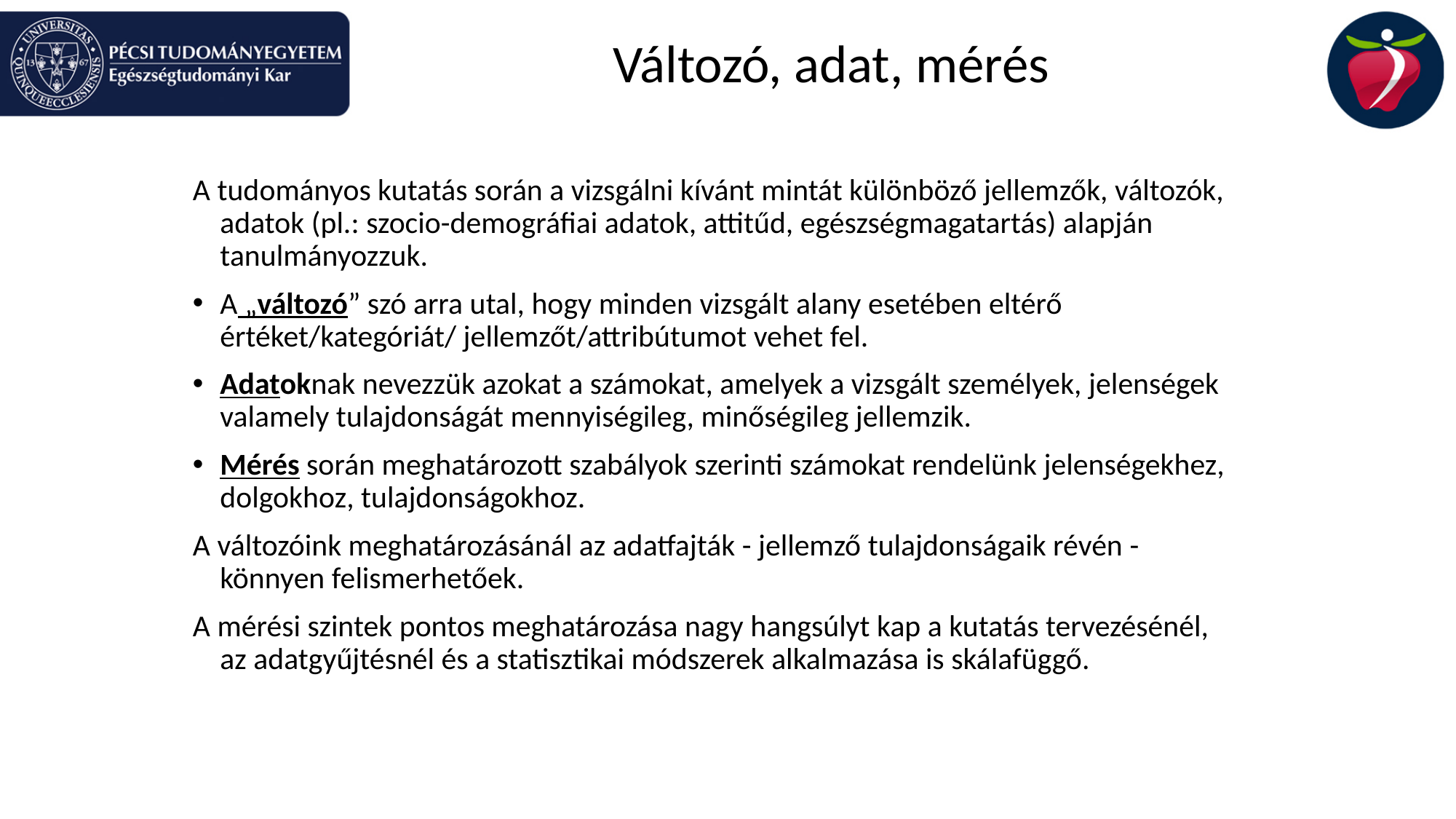

# Változó, adat, mérés
A tudományos kutatás során a vizsgálni kívánt mintát különböző jellemzők, változók, adatok (pl.: szocio-demográfiai adatok, attitűd, egészségmagatartás) alapján tanulmányozzuk.
A „változó” szó arra utal, hogy minden vizsgált alany esetében eltérő értéket/kategóriát/ jellemzőt/attribútumot vehet fel.
Adatoknak nevezzük azokat a számokat, amelyek a vizsgált személyek, jelenségek valamely tulajdonságát mennyiségileg, minőségileg jellemzik.
Mérés során meghatározott szabályok szerinti számokat rendelünk jelenségekhez, dolgokhoz, tulajdonságokhoz.
A változóink meghatározásánál az adatfajták - jellemző tulajdonságaik révén - könnyen felismerhetőek.
A mérési szintek pontos meghatározása nagy hangsúlyt kap a kutatás tervezésénél, az adatgyűjtésnél és a statisztikai módszerek alkalmazása is skálafüggő.